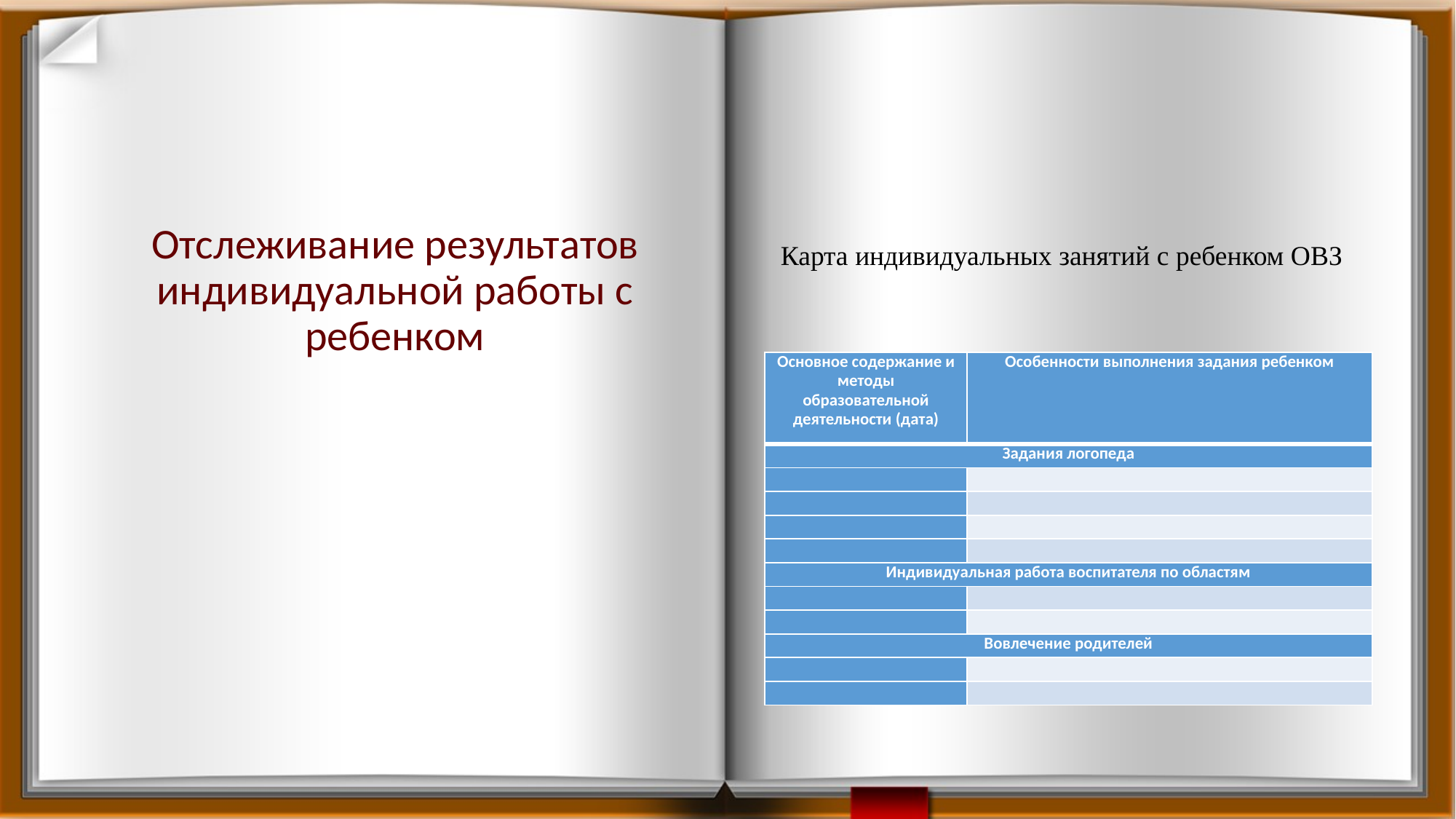

# Отслеживание результатов индивидуальной работы с ребенком
Карта индивидуальных занятий с ребенком ОВЗ
| Основное содержание и методы образовательной деятельности (дата) | Особенности выполнения задания ребенком |
| --- | --- |
| Задания логопеда |  |
|  |  |
|  |  |
|  |  |
|  |  |
| Индивидуальная работа воспитателя по областям |  |
|  |  |
|  |  |
| Вовлечение родителей |  |
|  |  |
|  |  |